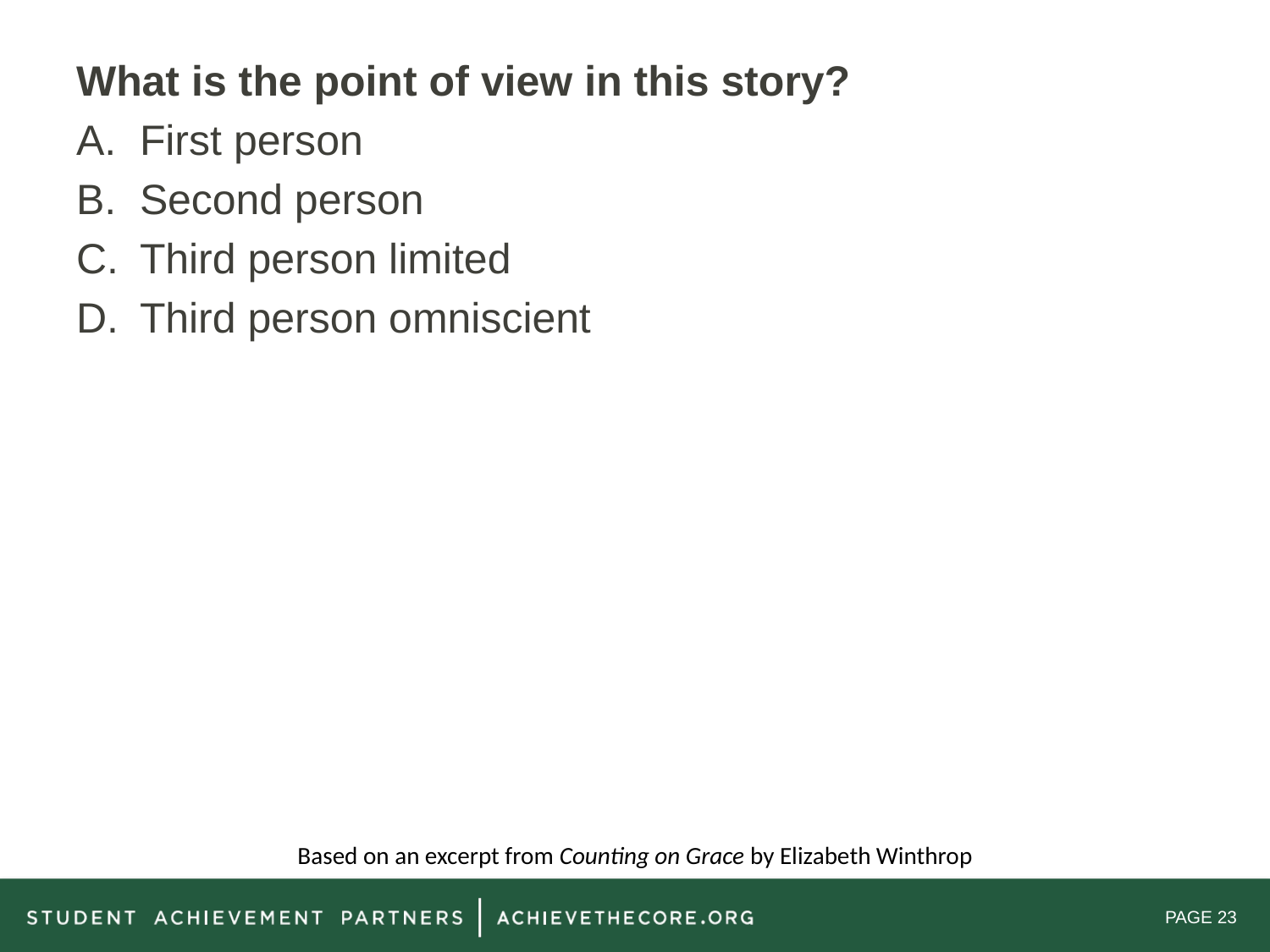

What is the point of view in this story?
First person
Second person
Third person limited
Third person omniscient

Based on an excerpt from Counting on Grace by Elizabeth Winthrop